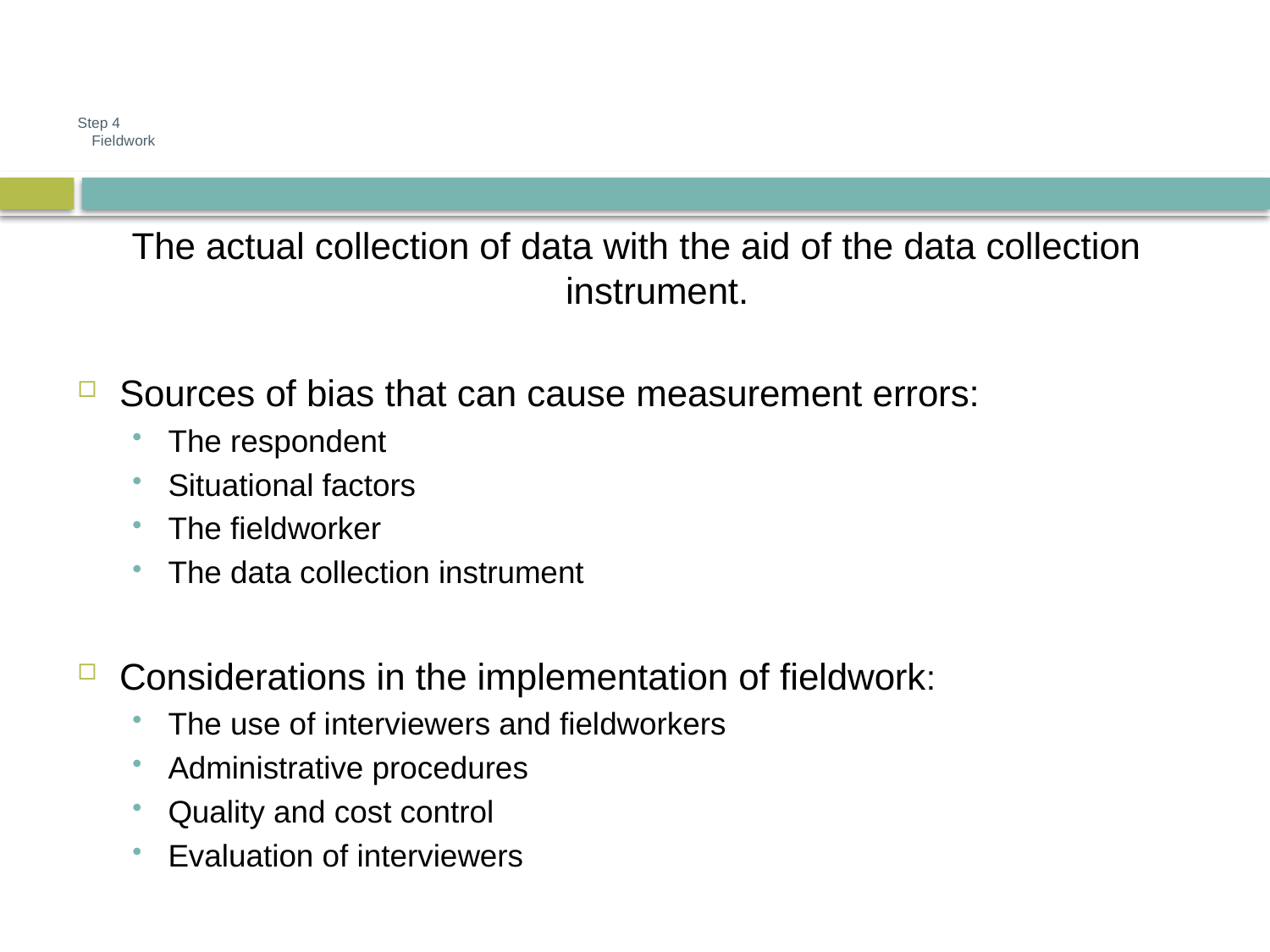

# Step 4 Fieldwork
The actual collection of data with the aid of the data collection instrument.

Sources of bias that can cause measurement errors:
The respondent
Situational factors
The fieldworker
The data collection instrument

Considerations in the implementation of fieldwork:
The use of interviewers and fieldworkers
Administrative procedures
Quality and cost control
Evaluation of interviewers